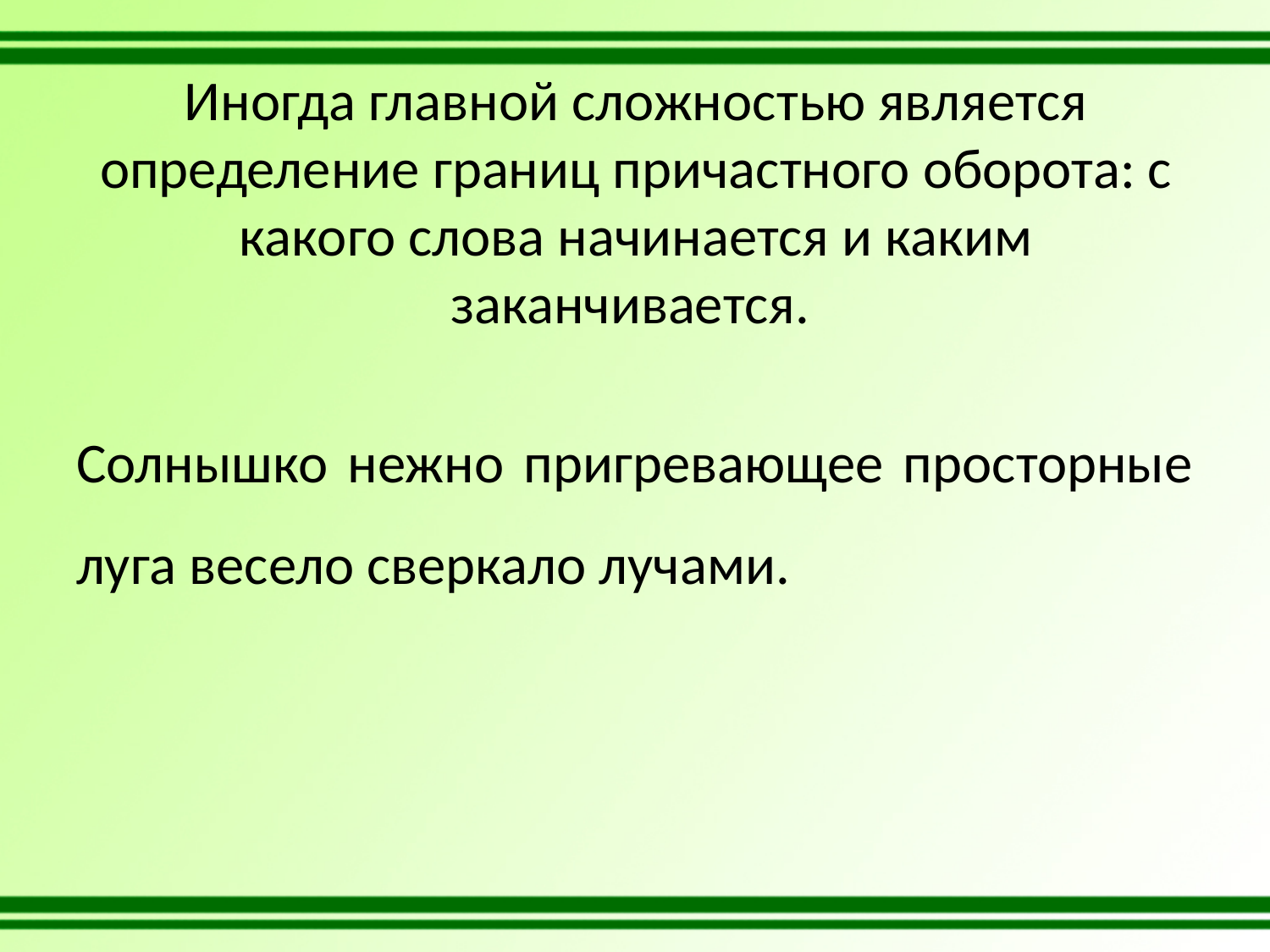

# Иногда главной сложностью является определение границ причастного оборота: с какого слова начинается и каким заканчивается.
Солнышко нежно пригревающее просторные луга весело сверкало лучами.